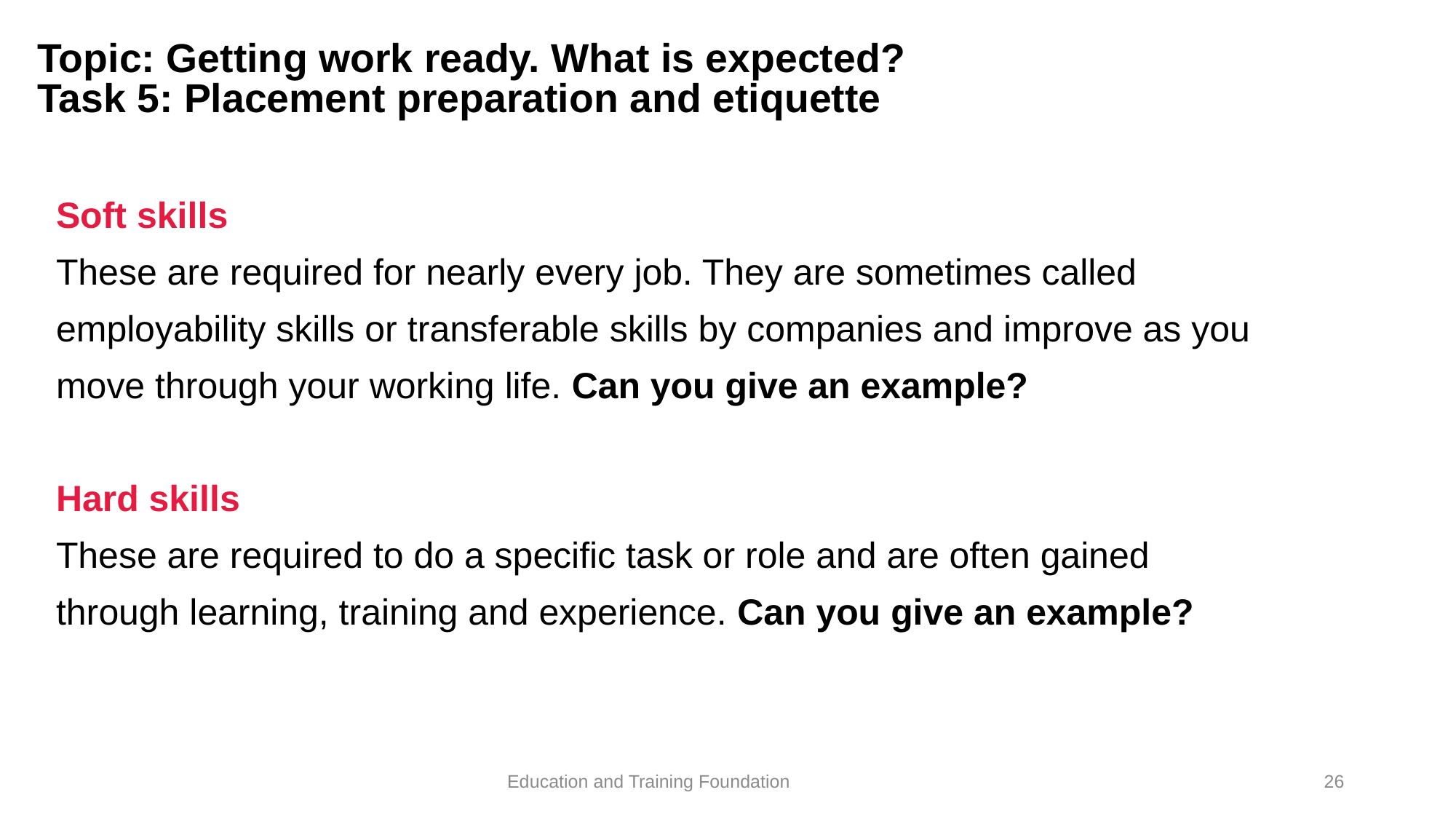

# Topic: Getting work ready. What is expected? Task 5: Placement preparation and etiquette

Soft skills
These are required for nearly every job. They are sometimes called employability skills or transferable skills by companies and improve as you move through your working life. Can you give an example?

Hard skills
These are required to do a specific task or role and are often gained through learning, training and experience. Can you give an example?

26
Education and Training Foundation